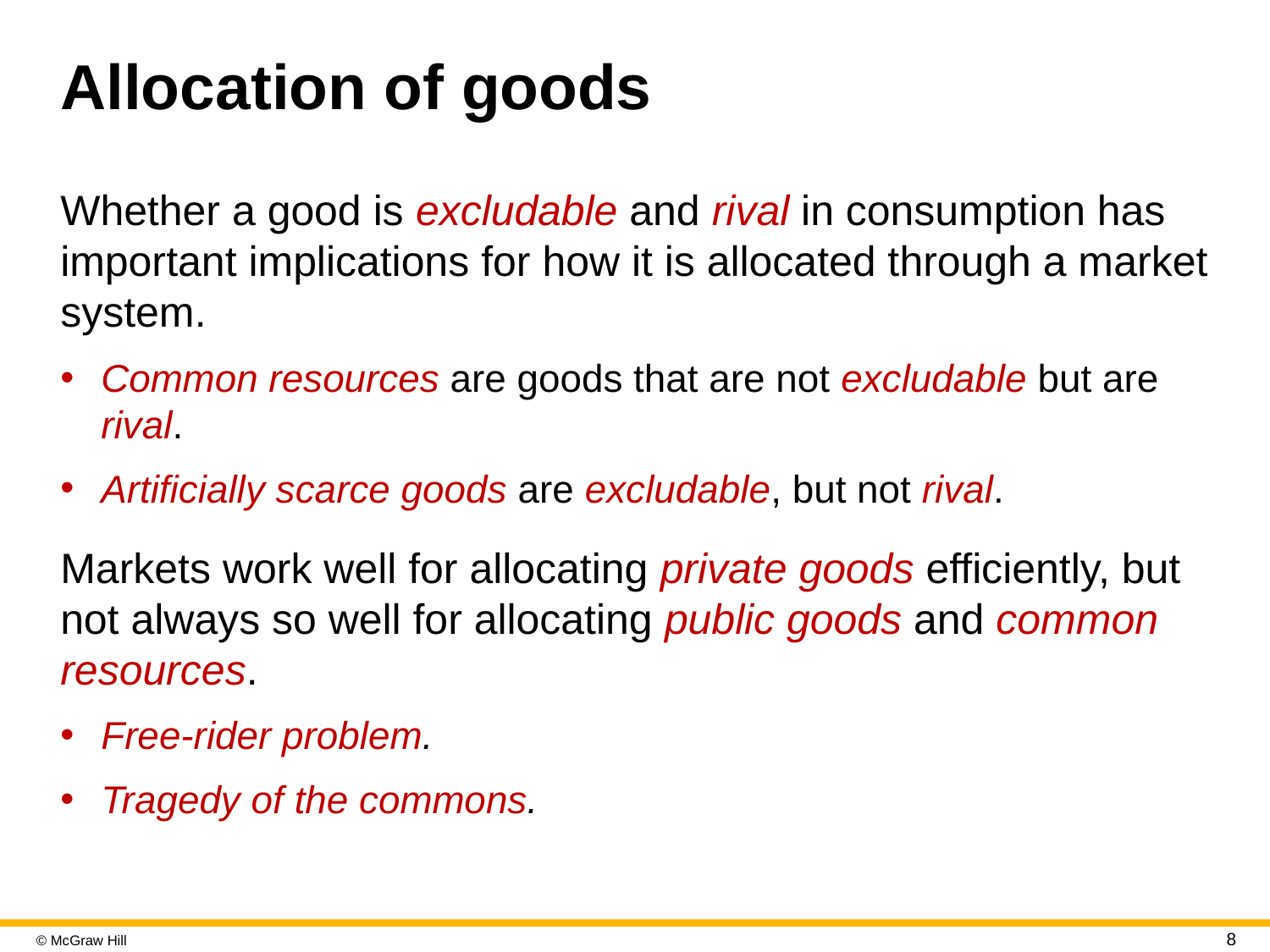

# Allocation of goods
Whether a good is excludable and rival in consumption has important implications for how it is allocated through a market system.
Common resources are goods that are not excludable but are rival.
Artificially scarce goods are excludable, but not rival.
Markets work well for allocating private goods efficiently, but not always so well for allocating public goods and common resources.
Free-rider problem.
Tragedy of the commons.